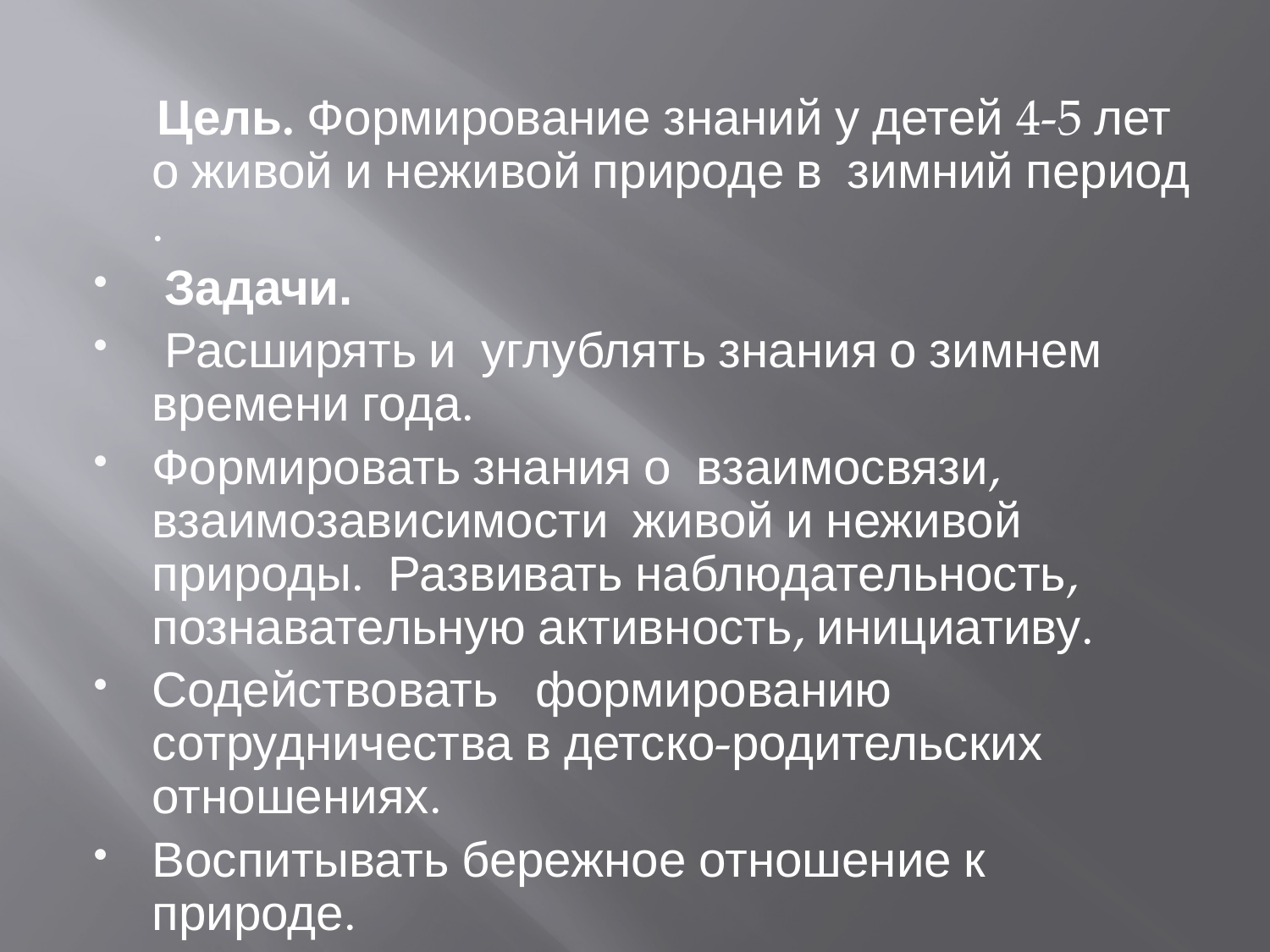

#
     Цель. Формирование знаний у детей 4-5 лет о живой и неживой природе в  зимний период .
 Задачи.
 Расширять и  углублять знания о зимнем времени года.
Формировать знания о  взаимосвязи, взаимозависимости  живой и неживой природы.  Развивать наблюдательность, познавательную активность, инициативу.
Содействовать   формированию сотрудничества в детско-родительских отношениях.
Воспитывать бережное отношение к природе.